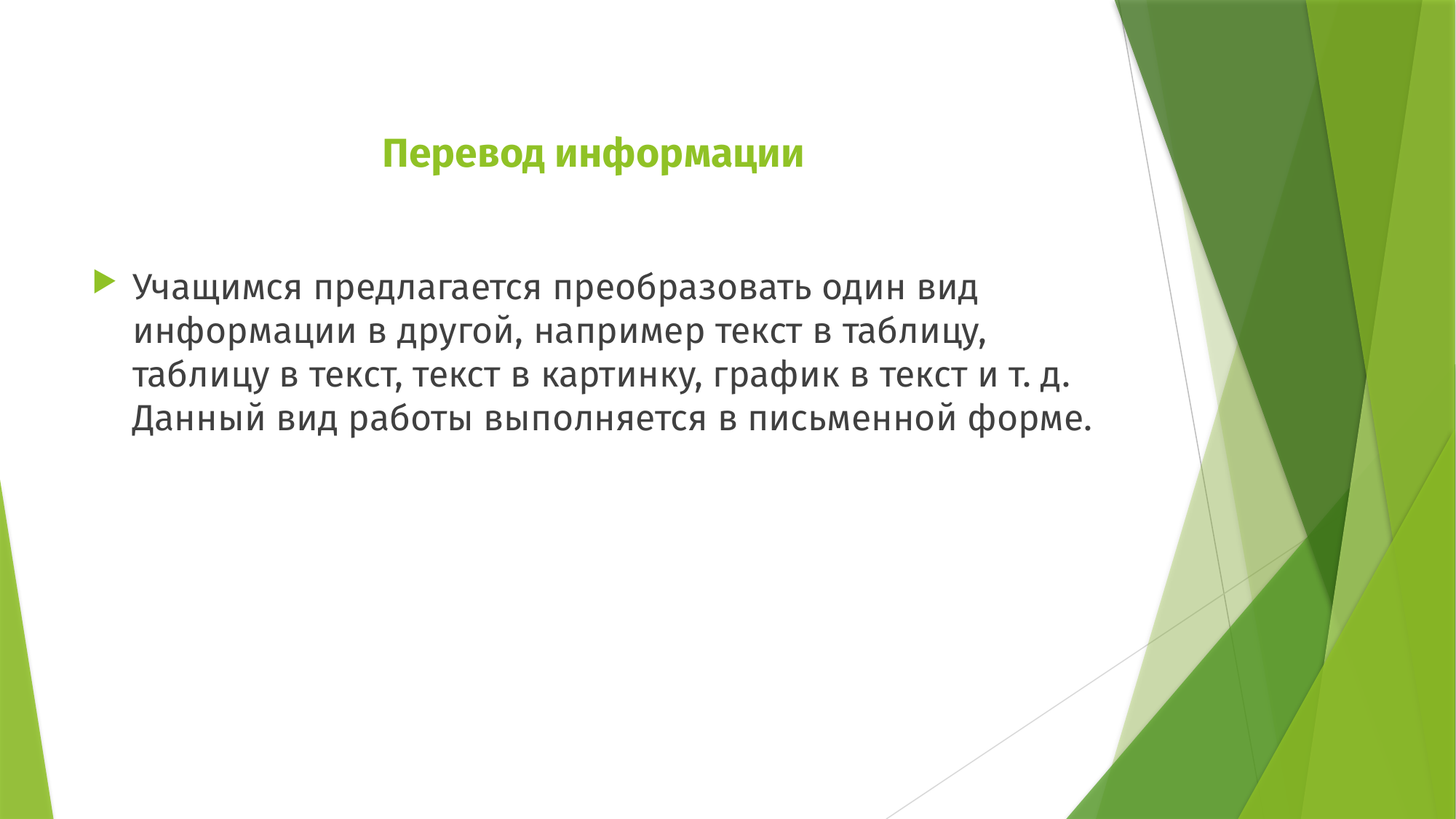

# Перевод информации
Учащимся предлагается преобразовать один вид информации в другой, например текст в таблицу, таблицу в текст, текст в картинку, график в текст и т. д. Данный вид работы выполняется в письменной форме.